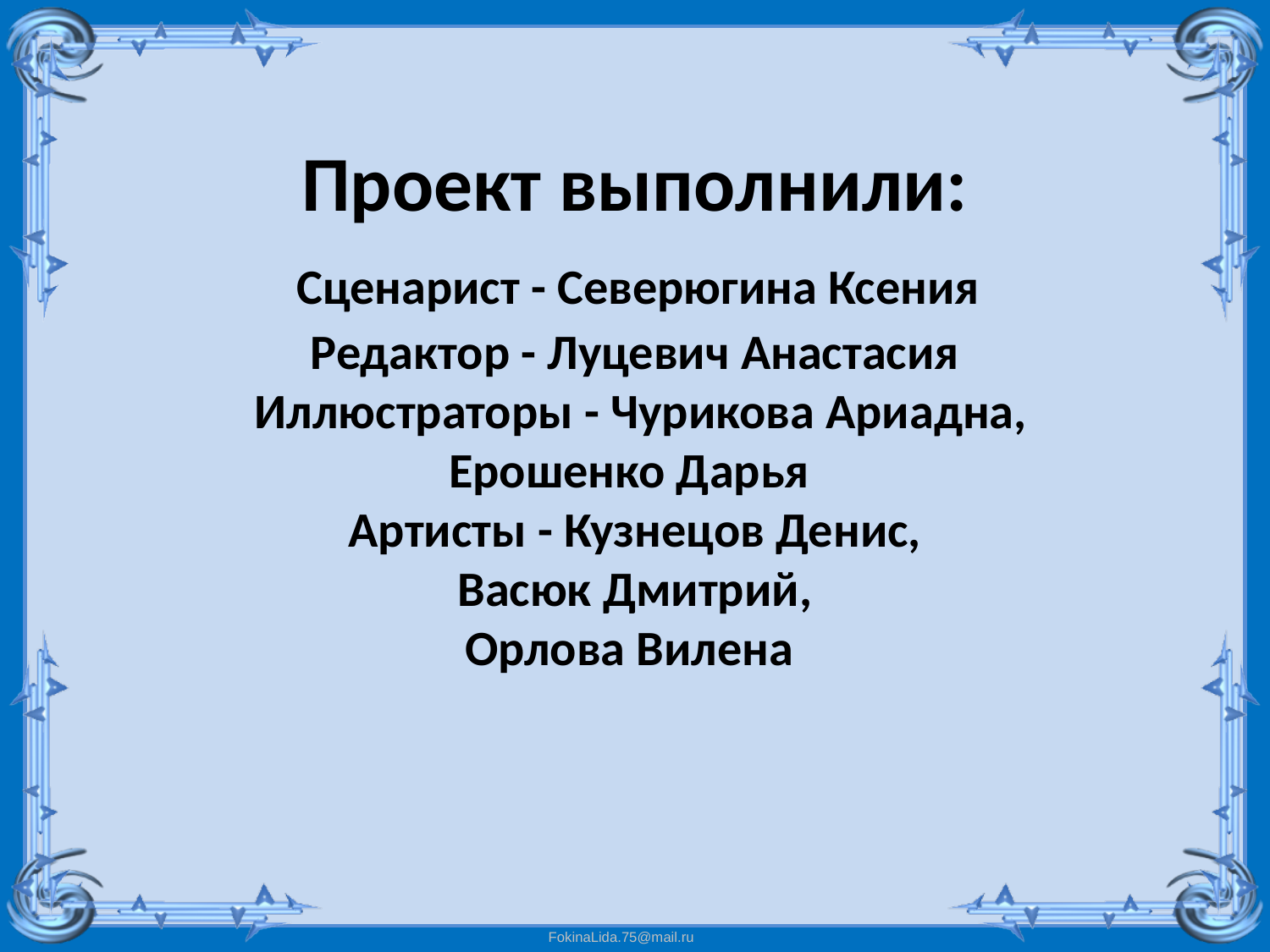

# Проект выполнили: Сценарист - Северюгина Ксения Редактор - Луцевич Анастасия Иллюстраторы - Чурикова Ариадна, Ерошенко Дарья Артисты - Кузнецов Денис, Васюк Дмитрий, Орлова Вилена